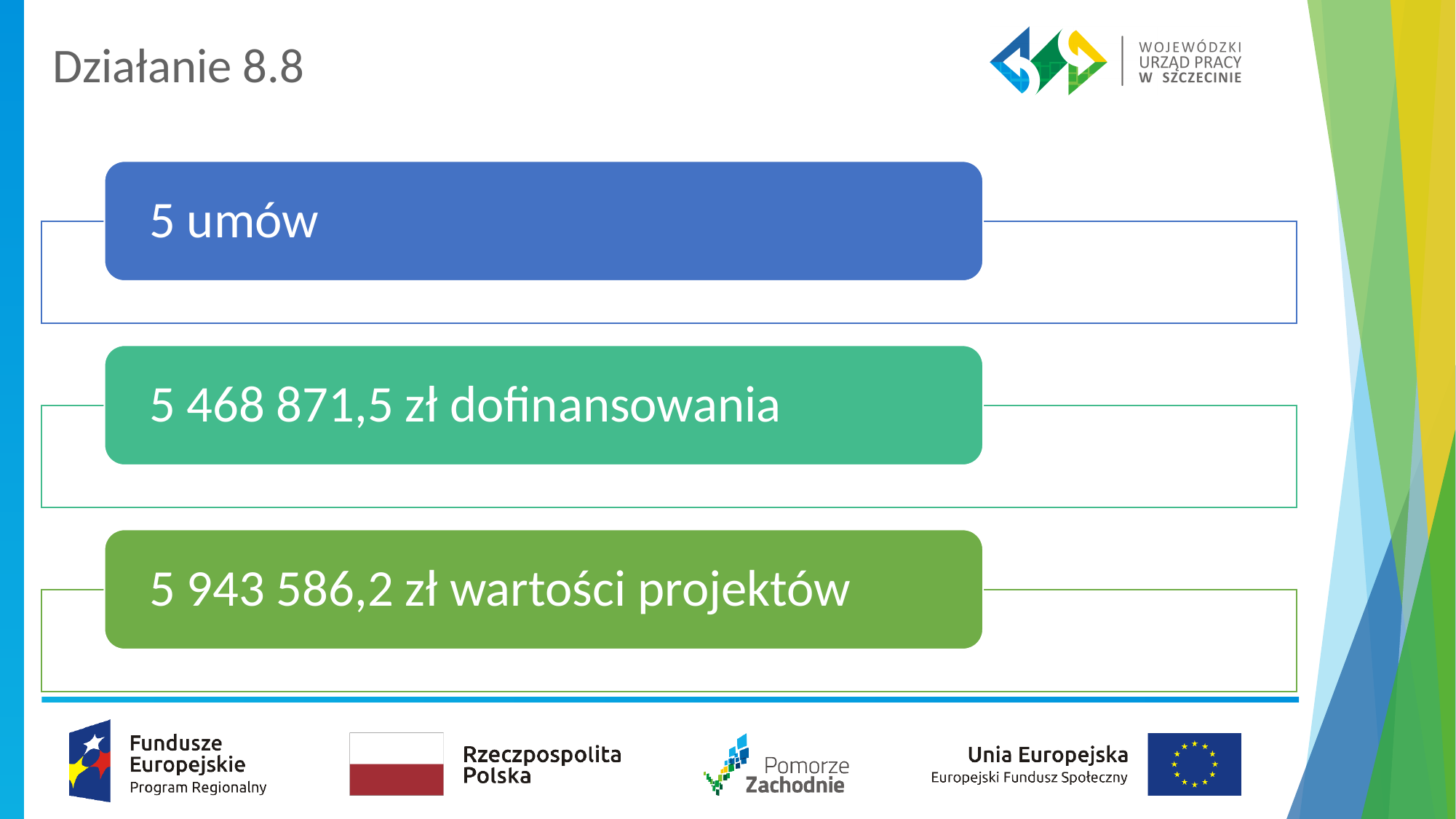

# Działanie 8.8
5 umów
5 468 871,5 zł dofinansowania
5 943 586,2 zł wartości projektów